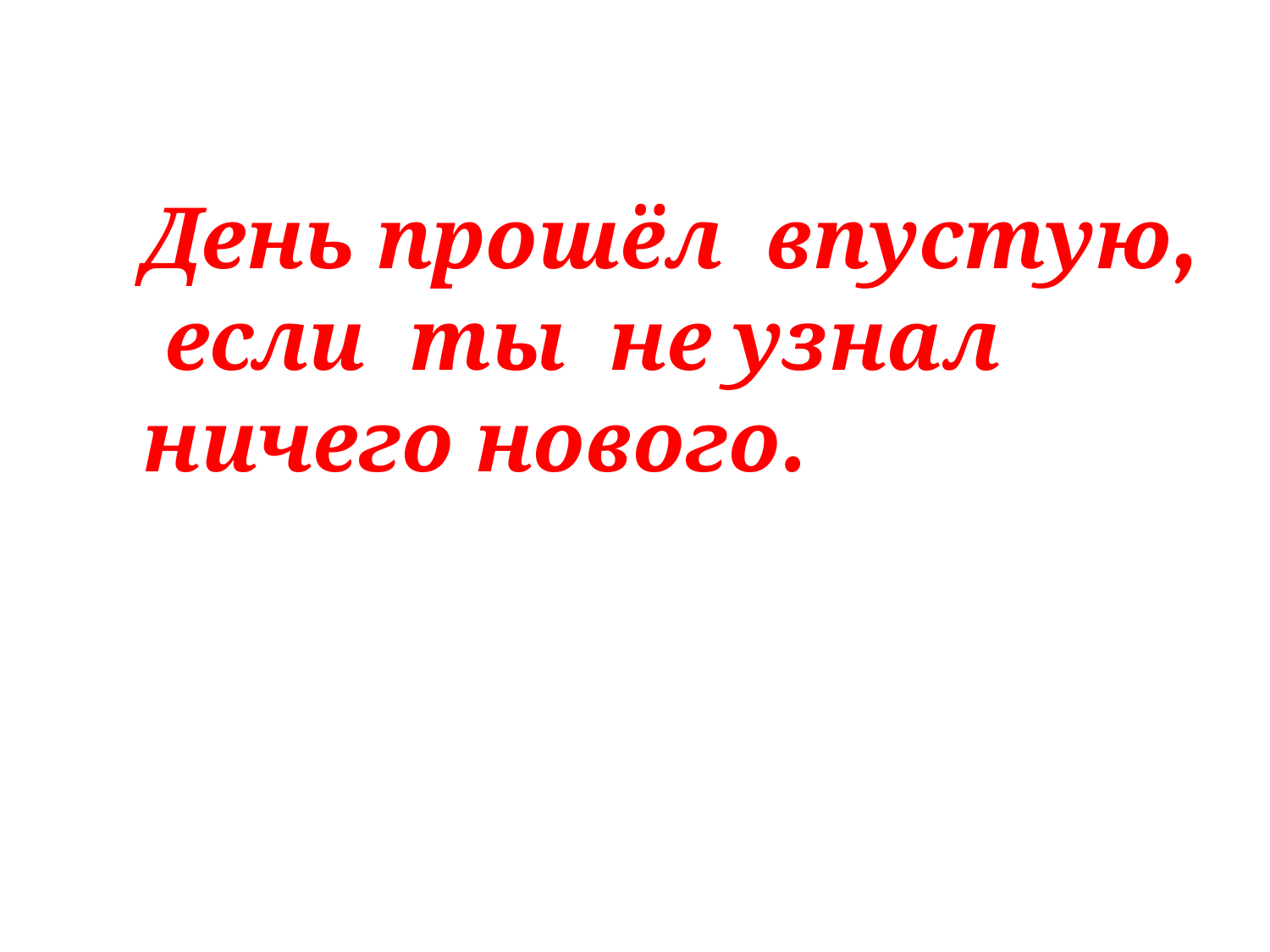

День прошёл  впустую,
 если  ты  не узнал
ничего нового.
#